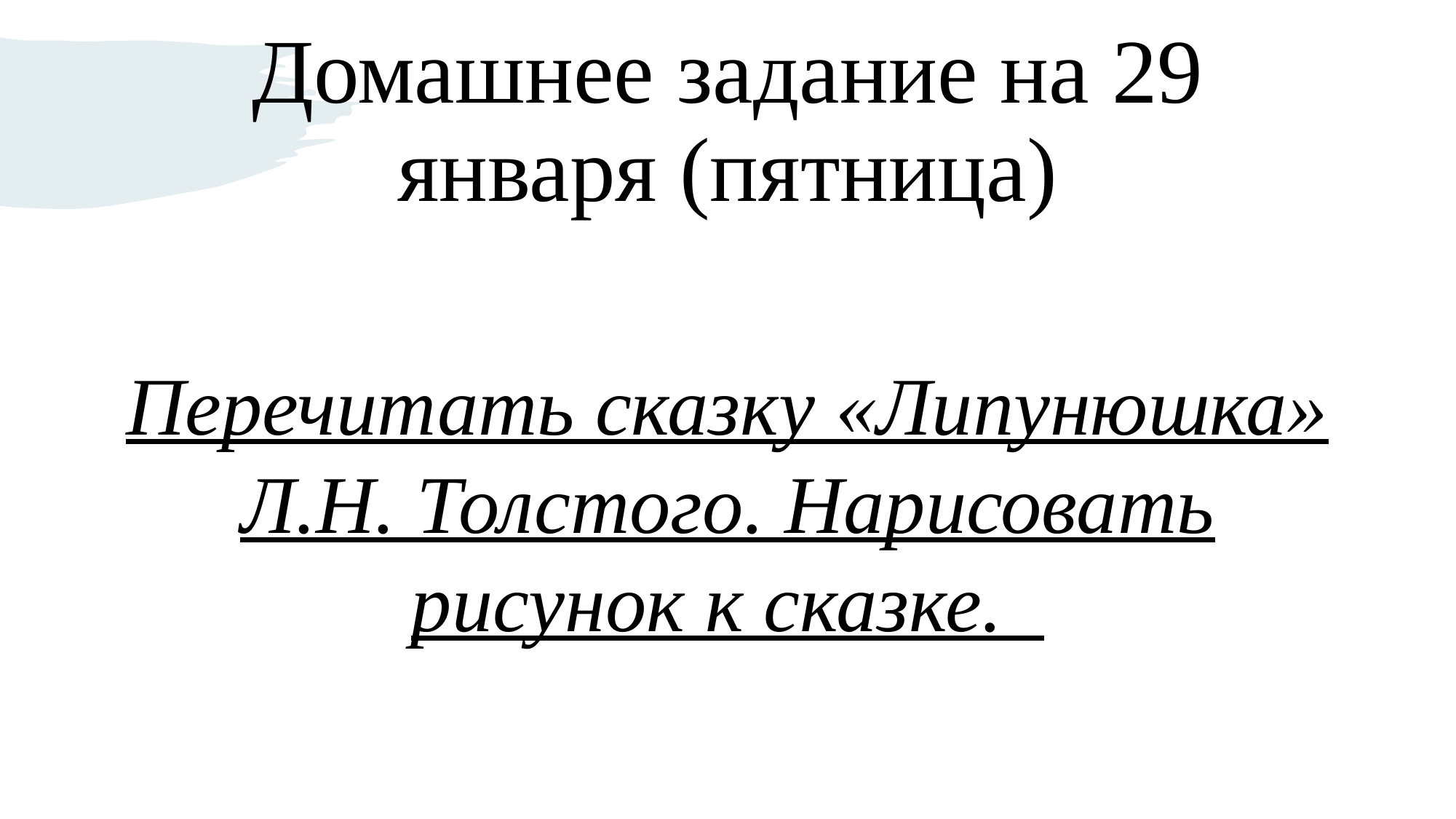

# Домашнее задание на 29 января (пятница)
Перечитать сказку «Липунюшка» Л.Н. Толстого. Нарисовать рисунок к сказке.